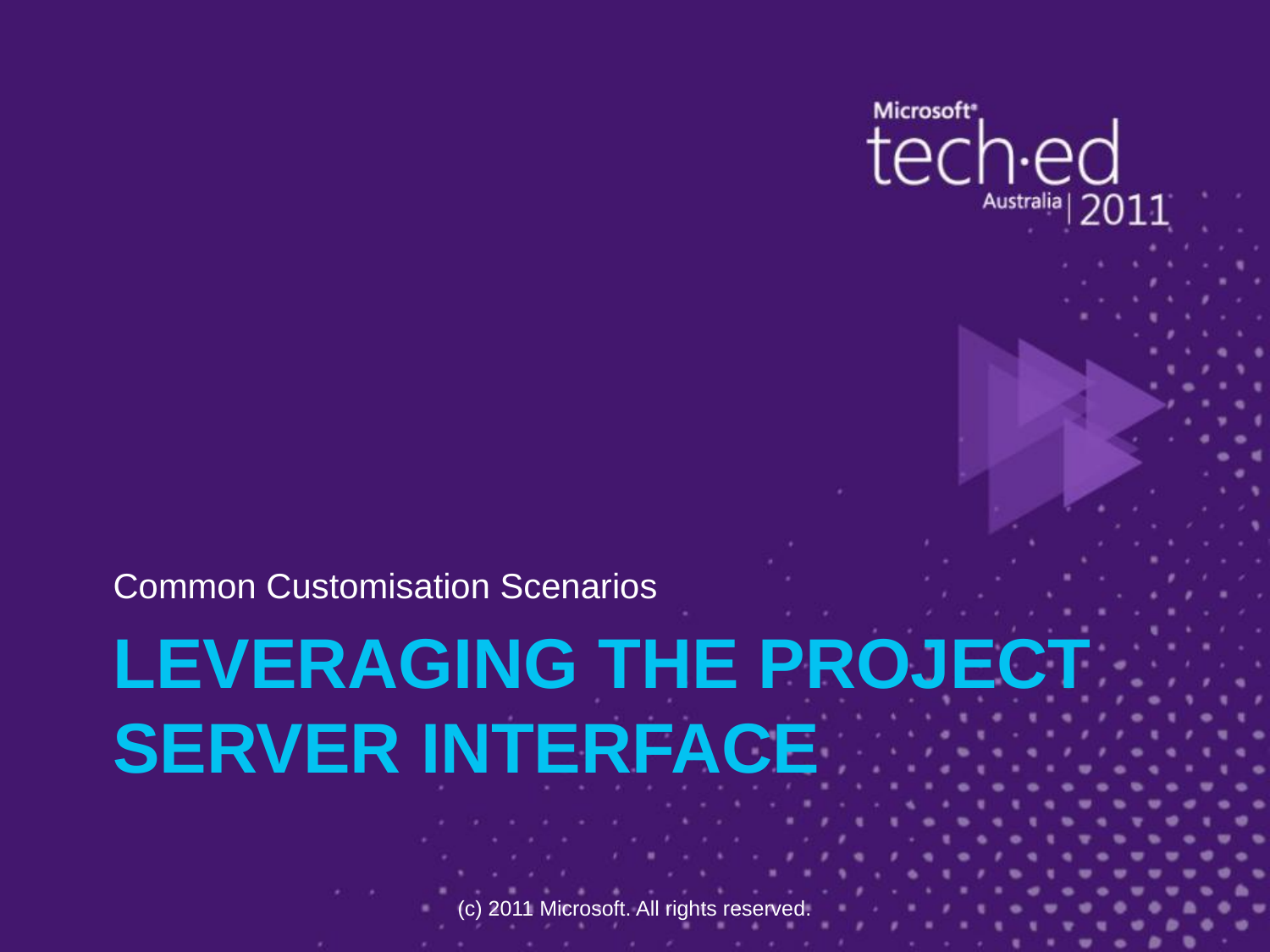

Common Customisation Scenarios
# Leveraging the Project Server Interface
(c) 2011 Microsoft. All rights reserved.